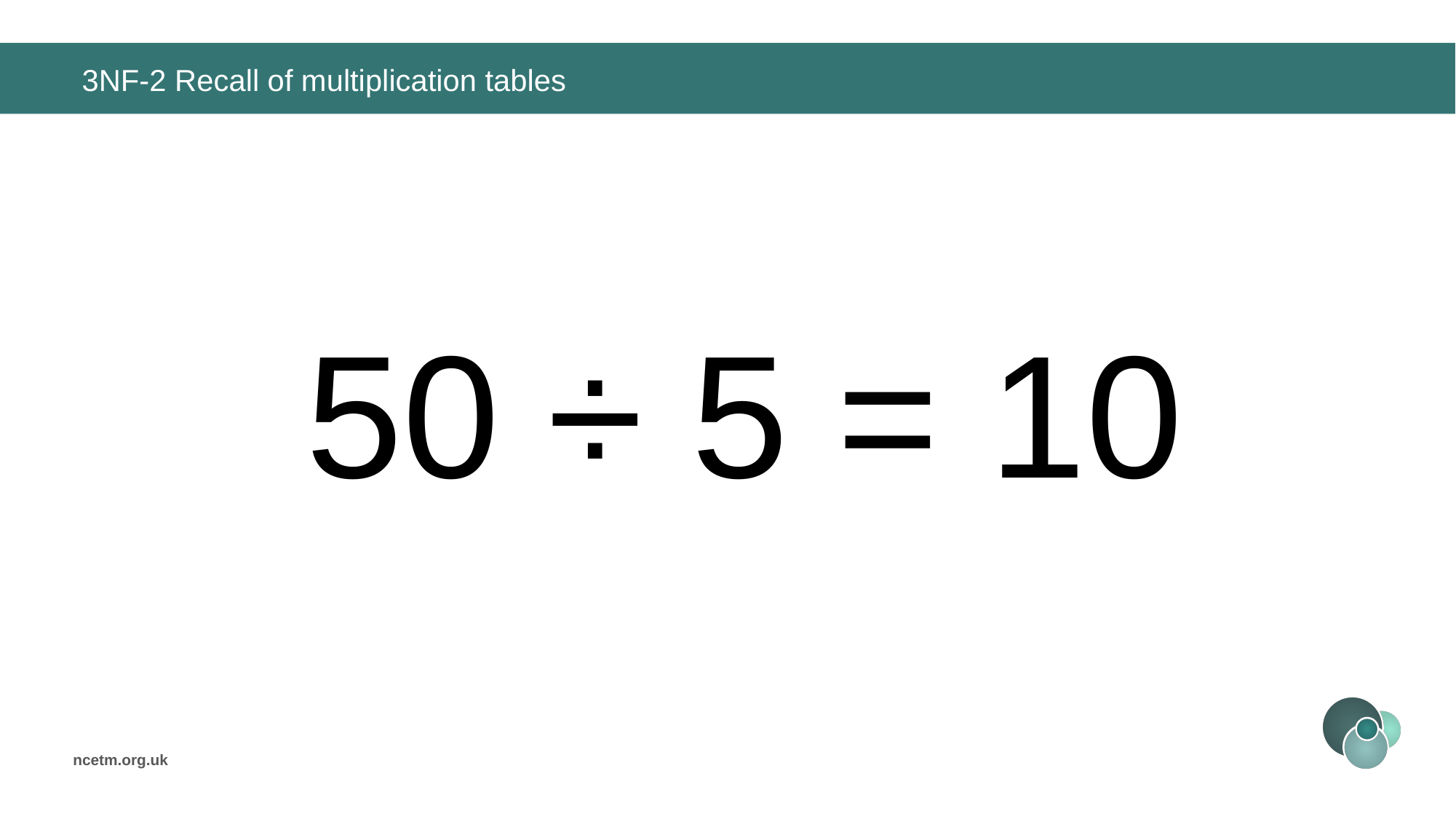

# 3NF-2 Recall of multiplication tables
50 ÷ 5 =
10